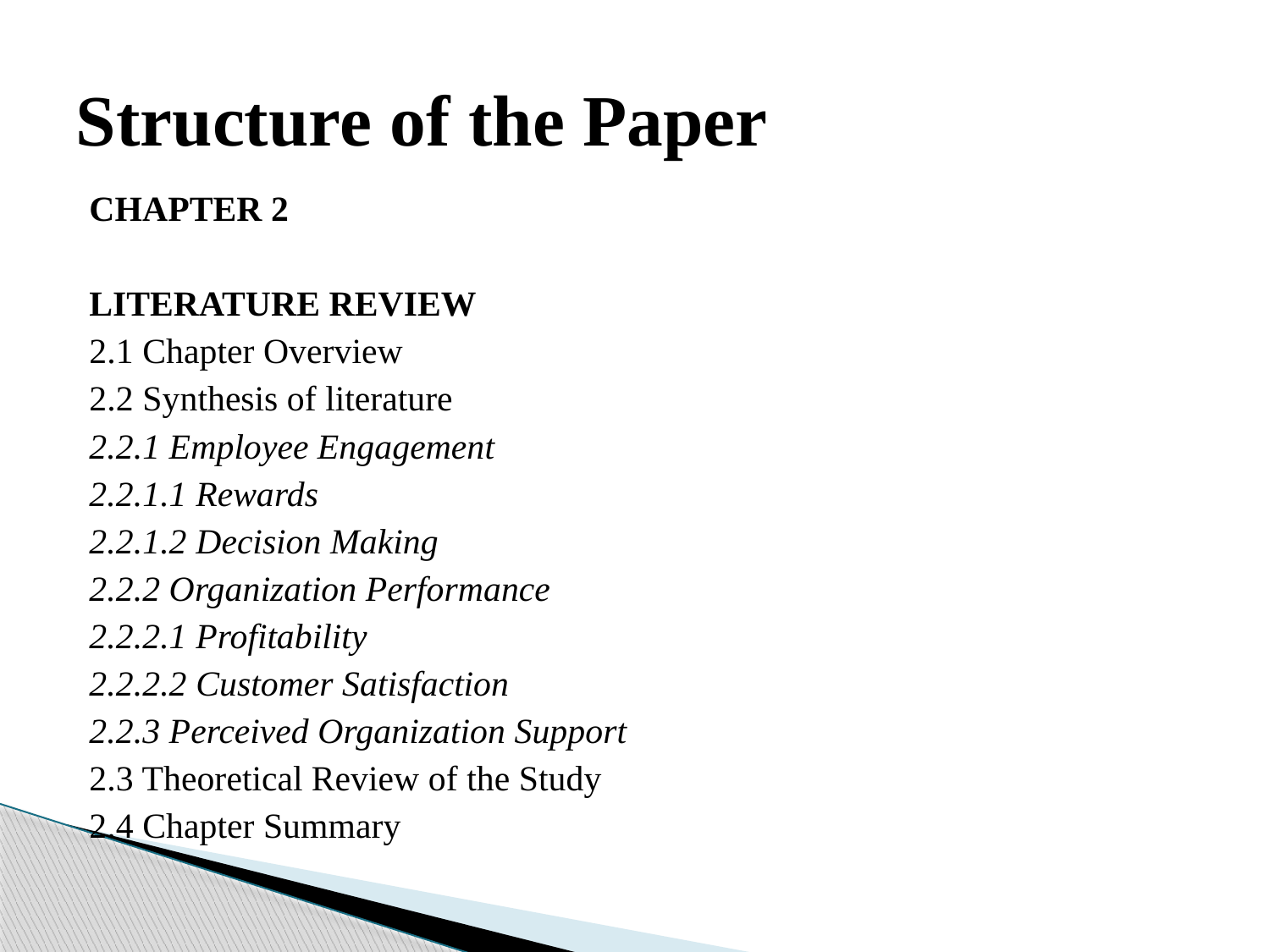

# Structure of the Paper
CHAPTER 2

LITERATURE REVIEW
2.1 Chapter Overview
2.2 Synthesis of literature
	2.2.1 Employee Engagement
		2.2.1.1 Rewards
		2.2.1.2 Decision Making
	2.2.2 Organization Performance
		2.2.2.1 Profitability
		2.2.2.2 Customer Satisfaction
	2.2.3 Perceived Organization Support
2.3 Theoretical Review of the Study
2.4 Chapter Summary